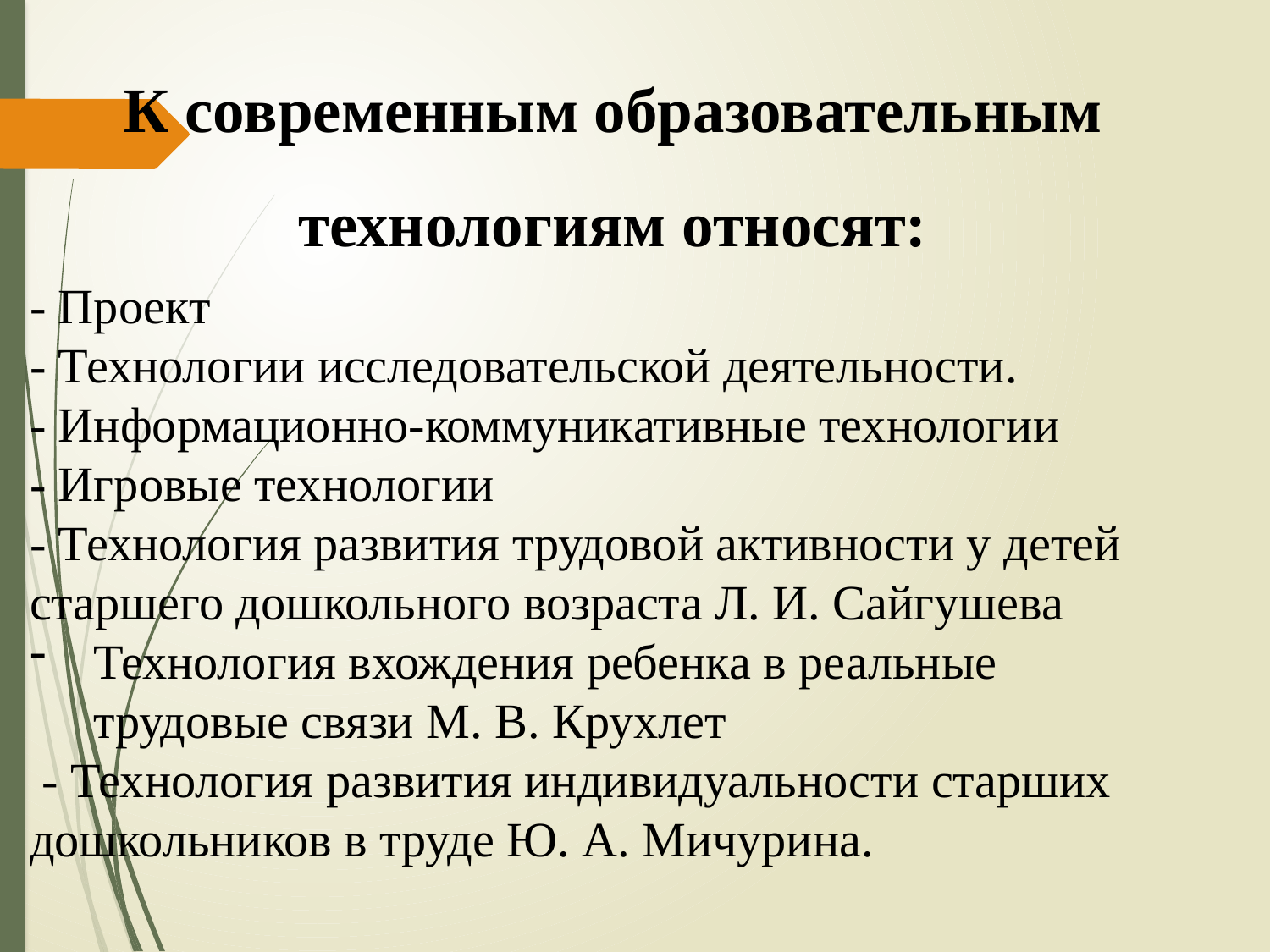

К современным образовательным технологиям относят:
- Проект
- Технологии исследовательской деятельности.
- Информационно-коммуникативные технологии
- Игровые технологии
- Технология развития трудовой активности у детей старшего дошкольного возраста Л. И. Сайгушева
Технология вхождения ребенка в реальные трудовые связи М. В. Крухлет
 - Технология развития индивидуальности старших дошкольников в труде Ю. А. Мичурина.